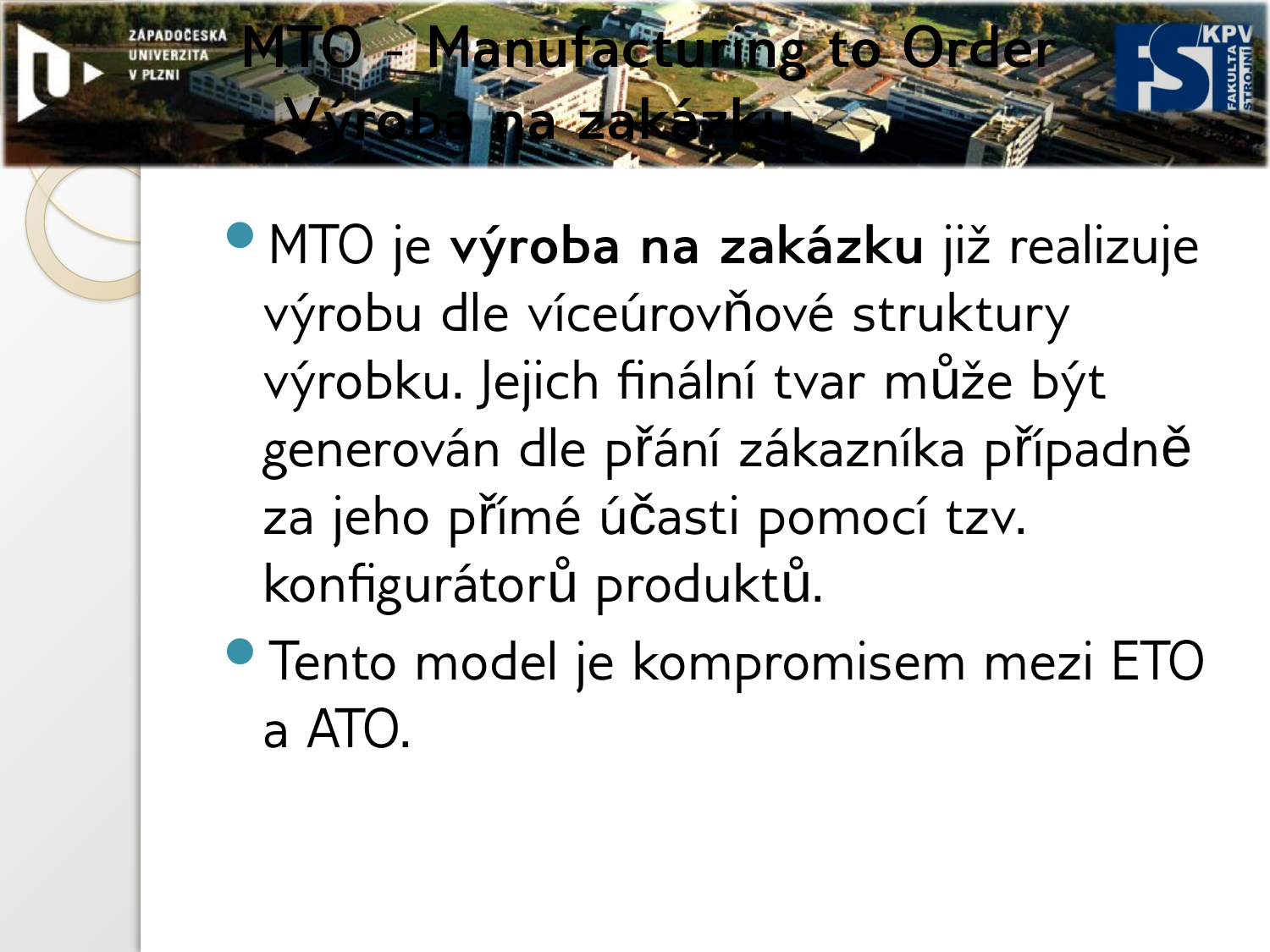

# MTO - Manufacturing to Order - Výroba na zakázku
MTO je výroba na zakázku již realizuje výrobu dle víceúrovňové struktury výrobku. Jejich finální tvar může být generován dle přání zákazníka případně za jeho přímé účasti pomocí tzv. konfigurátorů produktů.
Tento model je kompromisem mezi ETO a ATO.